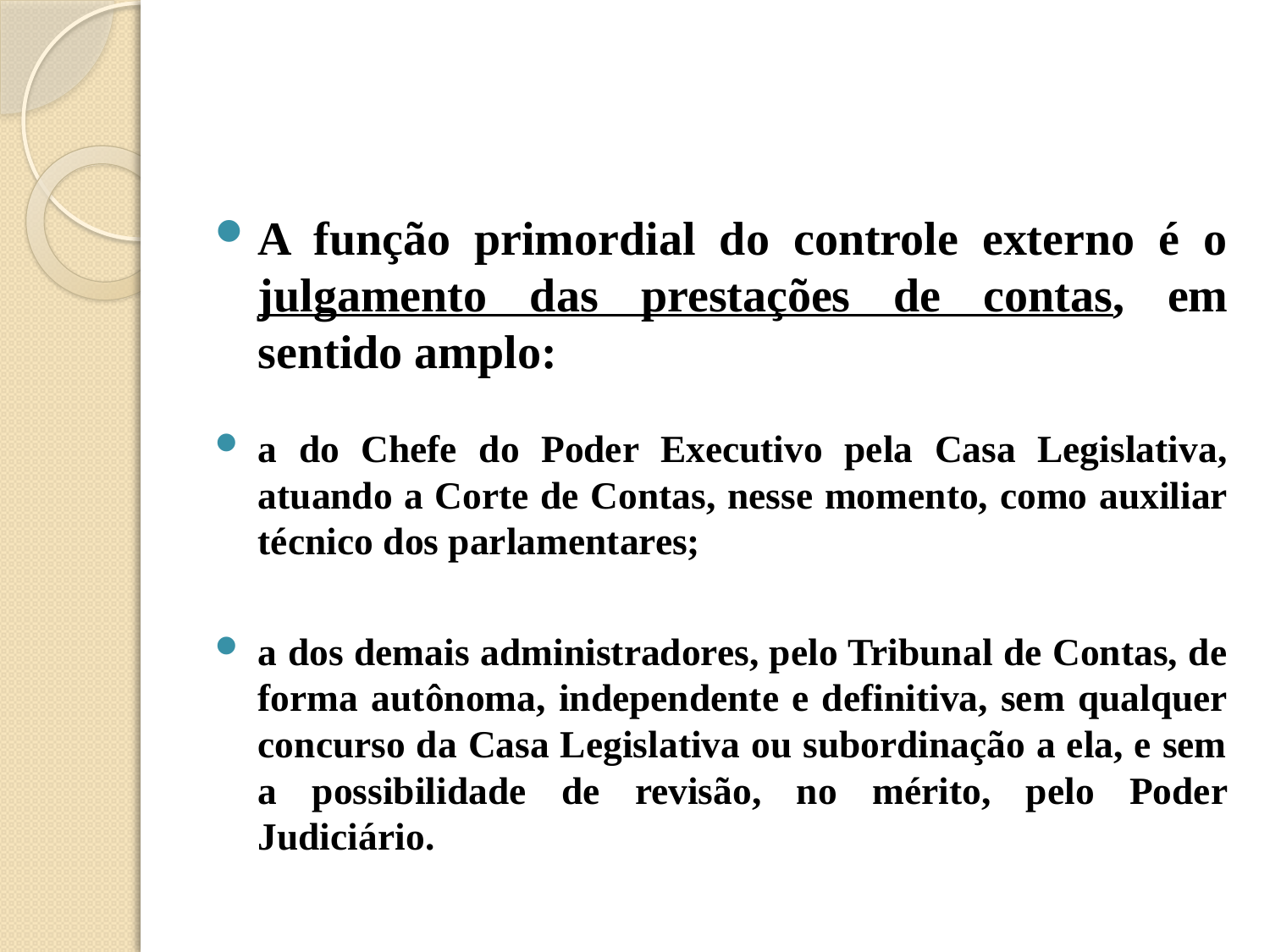

#
A função primordial do controle externo é o julgamento das prestações de contas, em sentido amplo:

a do Chefe do Poder Executivo pela Casa Legislativa, atuando a Corte de Contas, nesse momento, como auxiliar técnico dos parlamentares;

a dos demais administradores, pelo Tribunal de Contas, de forma autônoma, independente e definitiva, sem qualquer concurso da Casa Legislativa ou subordinação a ela, e sem a possibilidade de revisão, no mérito, pelo Poder Judiciário.